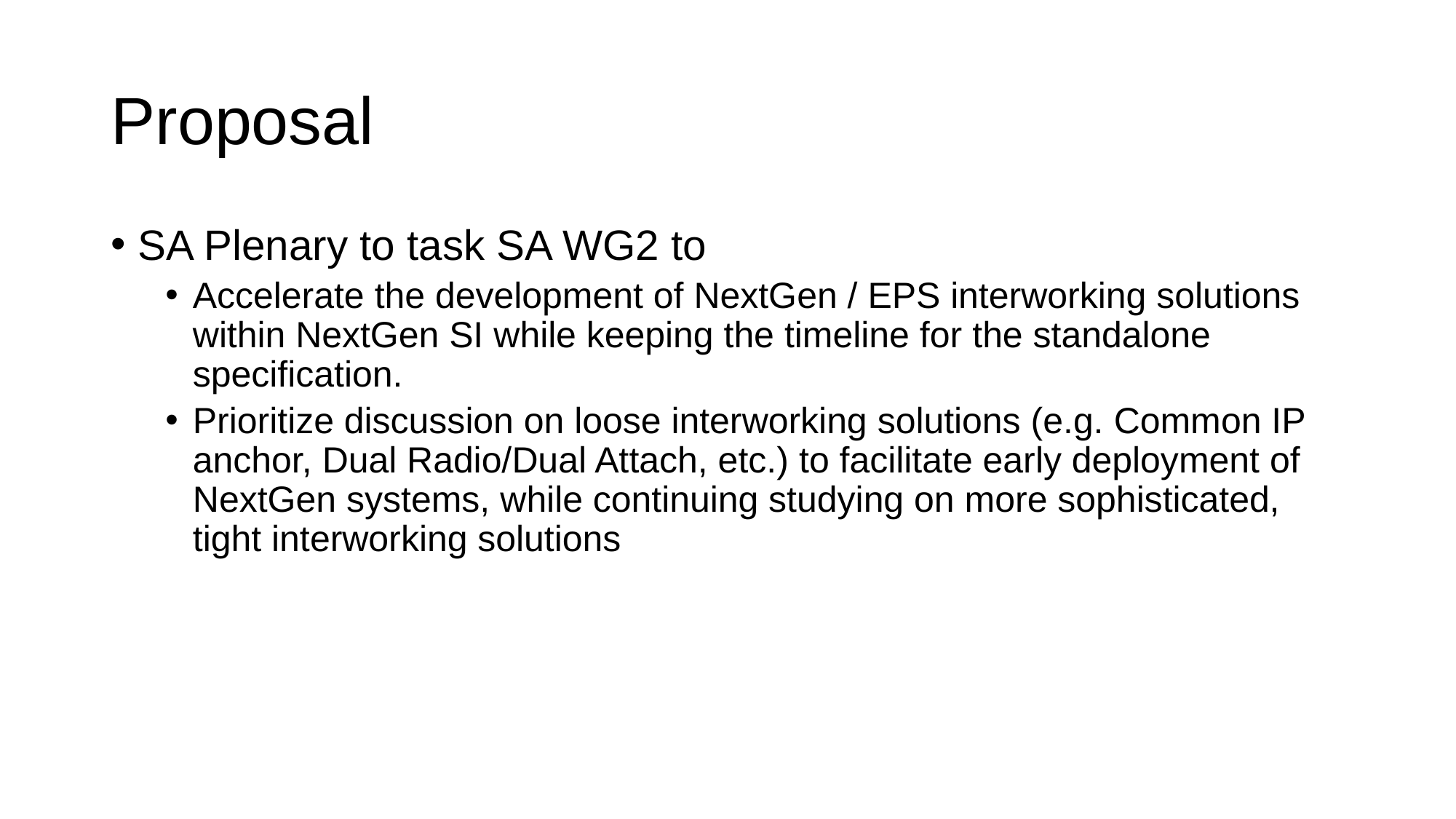

# Proposal
SA Plenary to task SA WG2 to
Accelerate the development of NextGen / EPS interworking solutions within NextGen SI while keeping the timeline for the standalone specification.
Prioritize discussion on loose interworking solutions (e.g. Common IP anchor, Dual Radio/Dual Attach, etc.) to facilitate early deployment of NextGen systems, while continuing studying on more sophisticated, tight interworking solutions